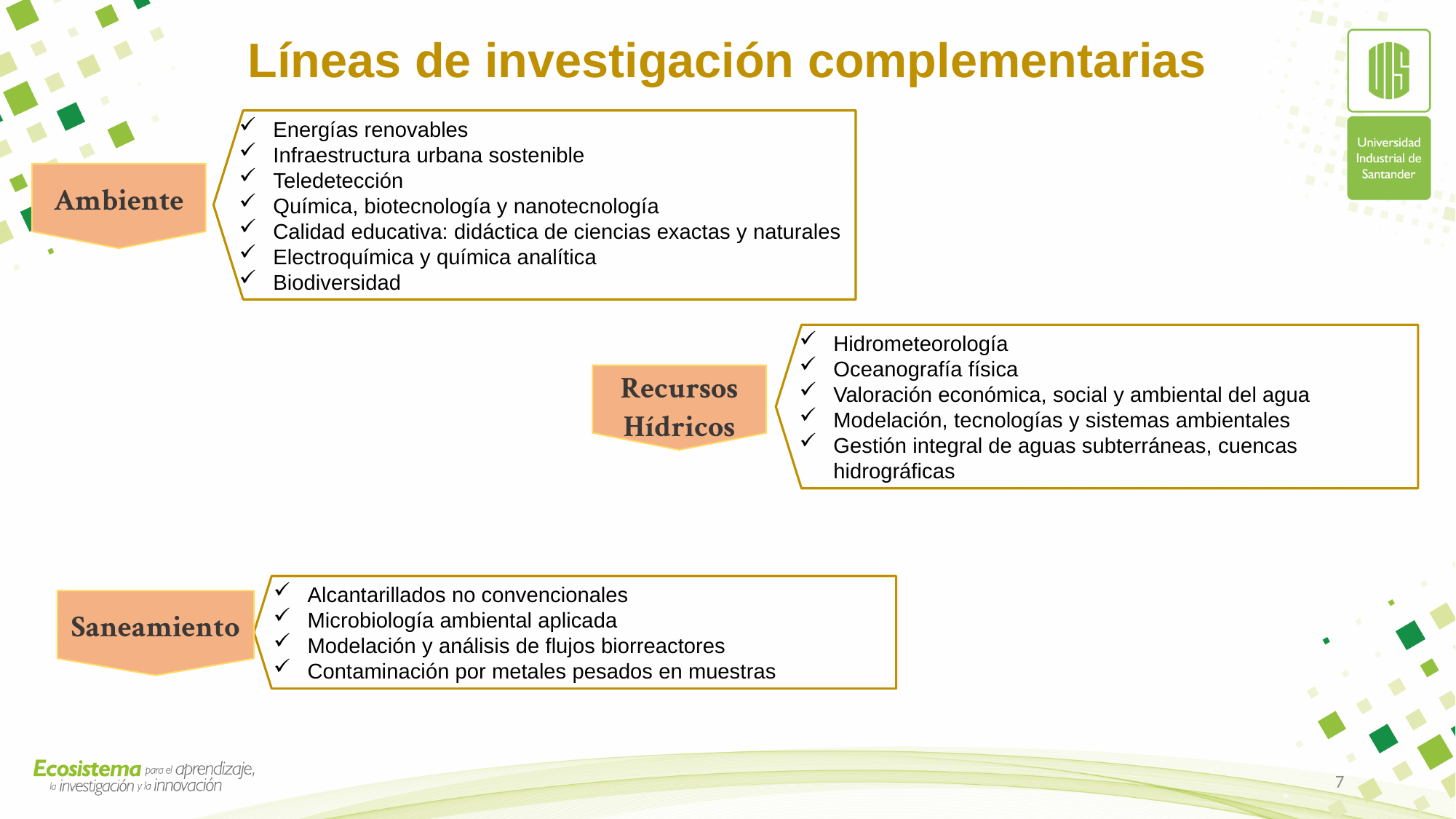

Líneas de investigación complementarias
Energías renovables
Infraestructura urbana sostenible
Teledetección
Química, biotecnología y nanotecnología
Calidad educativa: didáctica de ciencias exactas y naturales
Electroquímica y química analítica
Biodiversidad
Ambiente
Hidrometeorología
Oceanografía física
Valoración económica, social y ambiental del agua
Modelación, tecnologías y sistemas ambientales
Gestión integral de aguas subterráneas, cuencas hidrográficas
Recursos Hídricos
Alcantarillados no convencionales
Microbiología ambiental aplicada
Modelación y análisis de flujos biorreactores
Contaminación por metales pesados en muestras
Saneamiento
7